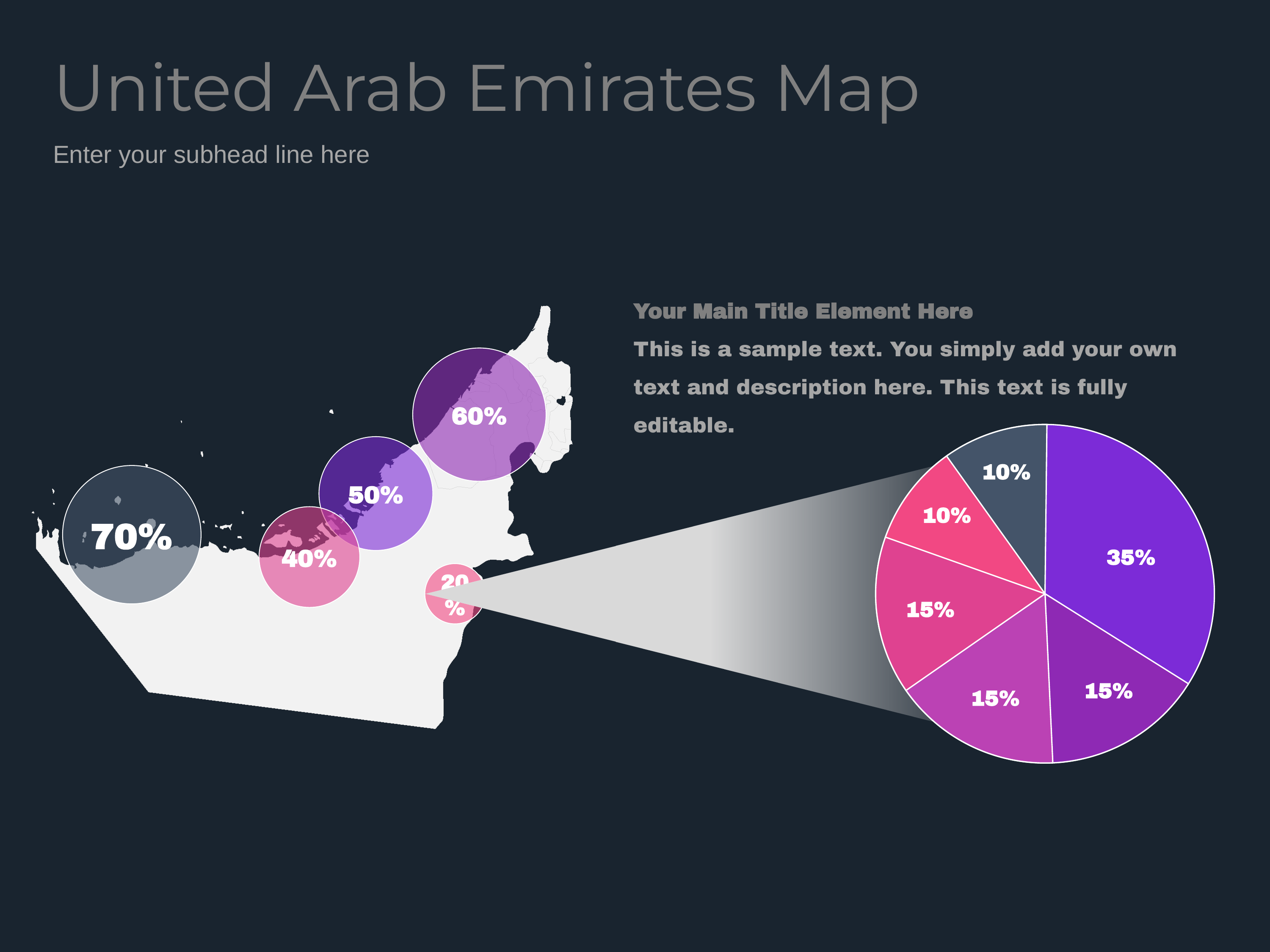

# United Arab Emirates Map
Enter your subhead line here
Your Main Title Element Here
This is a sample text. You simply add your own text and description here. This text is fully editable.

60%

10%
10%
35%
15%
15%
15%
50%
70%
40%
20%